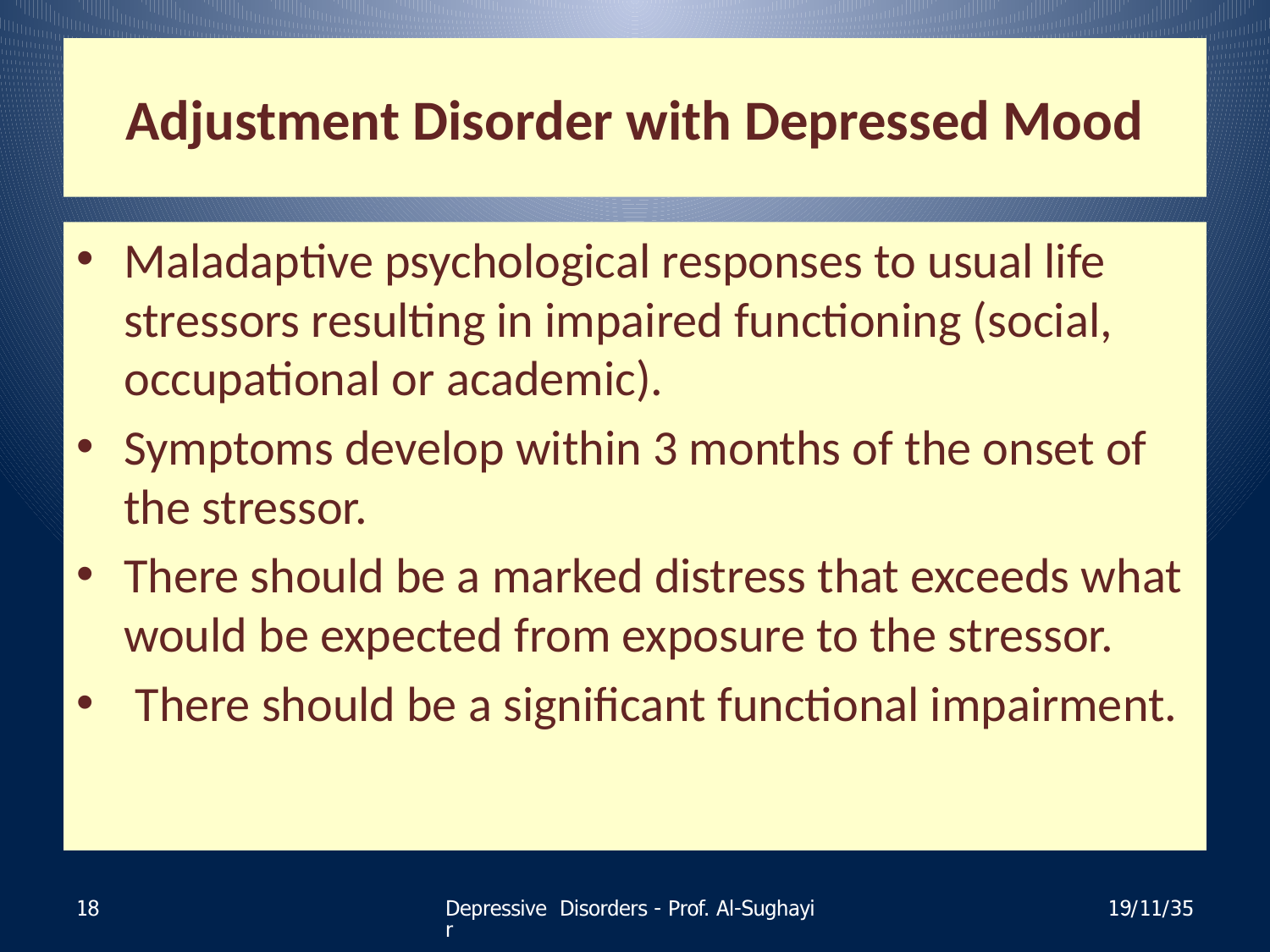

# Adjustment Disorder with Depressed Mood
Maladaptive psychological responses to usual life stressors resulting in impaired functioning (social, occupational or academic).
Symptoms develop within 3 months of the onset of the stressor.
There should be a marked distress that exceeds what would be expected from exposure to the stressor.
 There should be a significant functional impairment.
18
Depressive  Disorders - Prof. Al-Sughayir
19/11/35